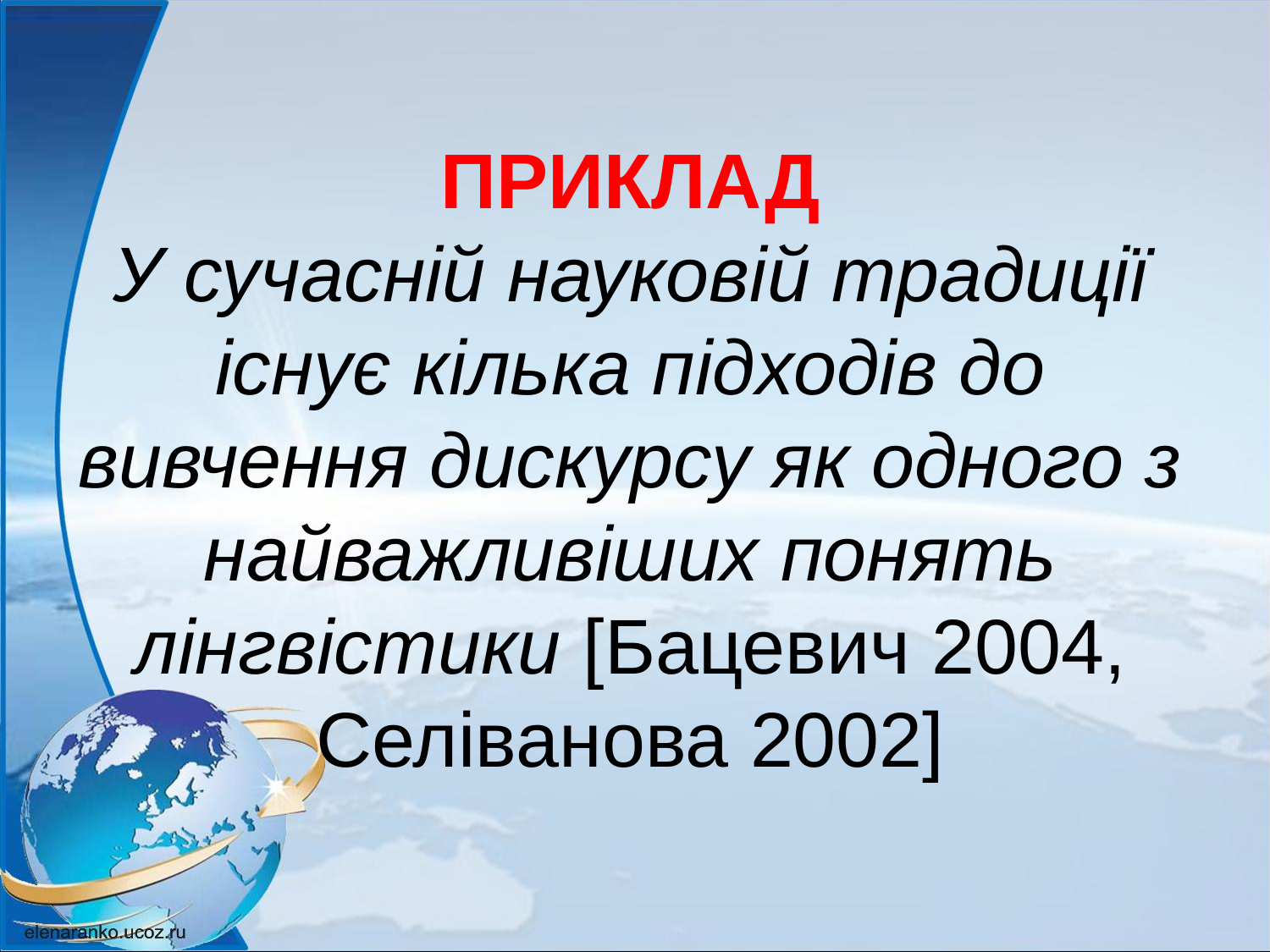

# ПРИКЛАД У сучасній науковій традиції існує кілька підходів до вивчення дискурсу як одного з найважливіших понять лінгвістики [Бацевич 2004, Селіванова 2002]